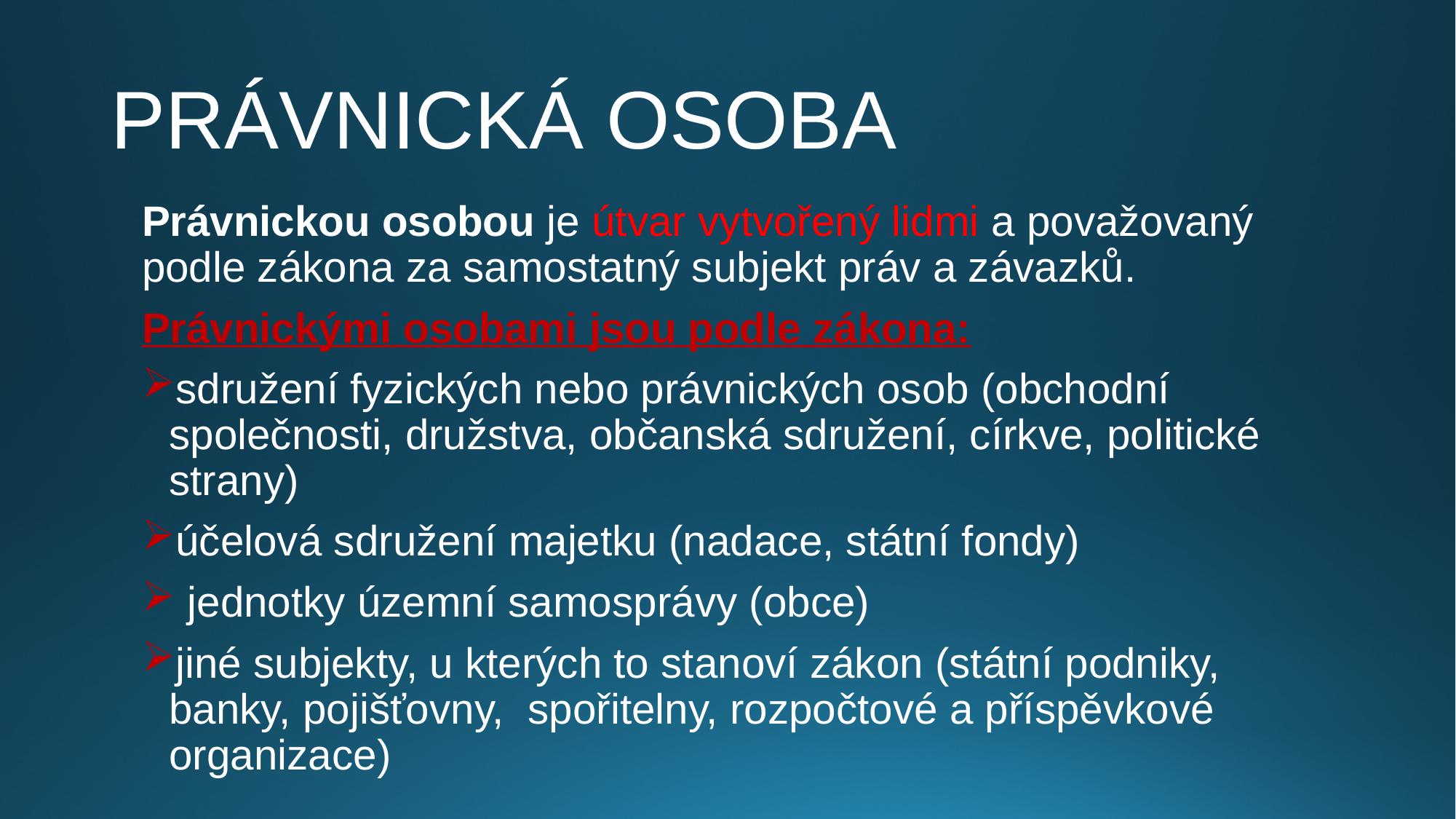

# PRÁVNICKÁ OSOBA
Právnickou osobou je útvar vytvořený lidmi a považovaný podle zákona za samostatný subjekt práv a závazků.
Právnickými osobami jsou podle zákona:
sdružení fyzických nebo právnických osob (obchodní společnosti, družstva, občanská sdružení, církve, politické strany)
účelová sdružení majetku (nadace, státní fondy)
 jednotky územní samosprávy (obce)
jiné subjekty, u kterých to stanoví zákon (státní podniky, banky, pojišťovny,  spořitelny, rozpočtové a příspěvkové organizace)